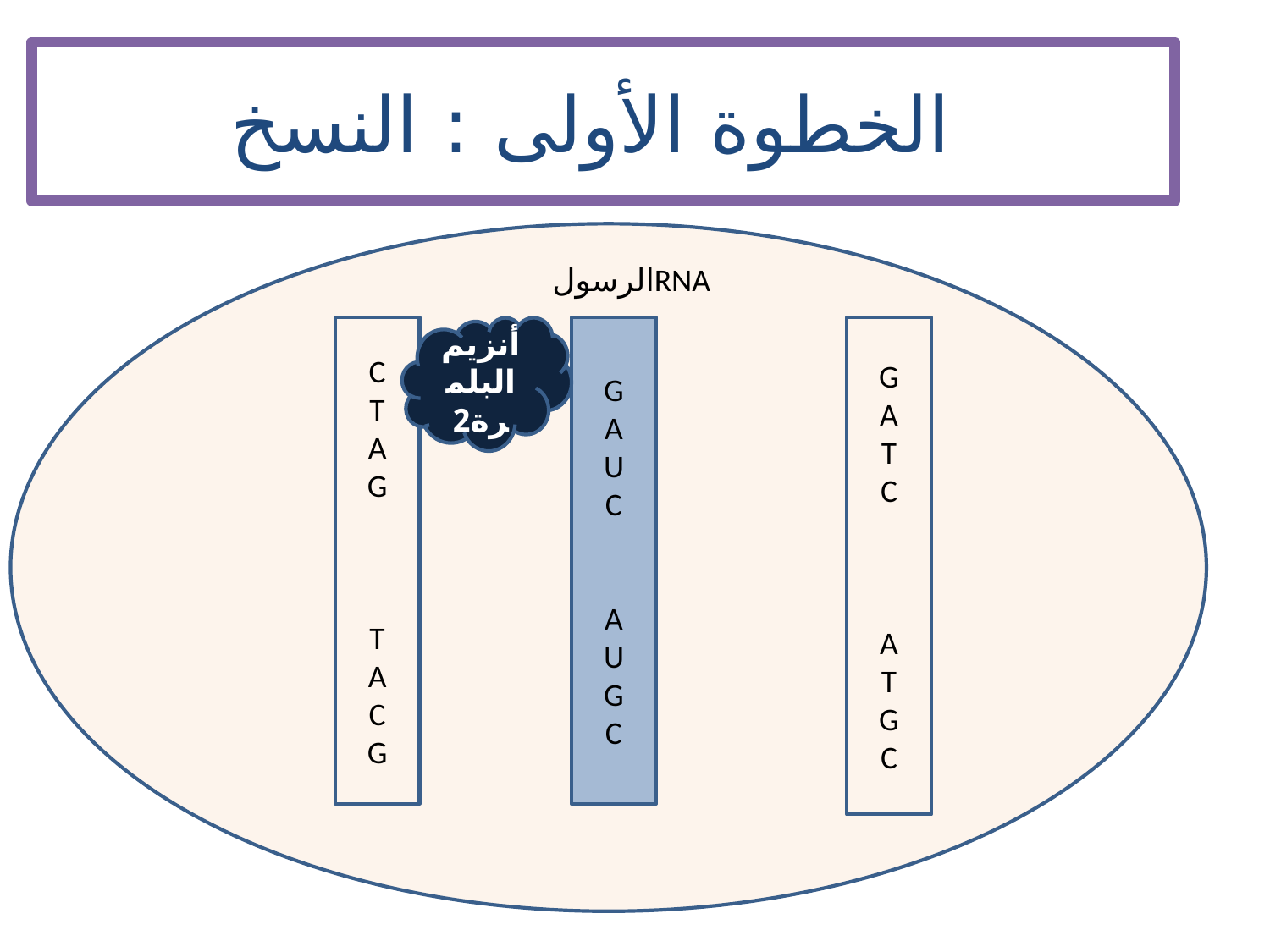

الخطوة الأولى : النسخ

الرسولRNA
C
T
A
G

T
A
C
G
أنزيم البلمرة2
G
A
U
C

A
U
G
C
G
A
T
C

A
T
G
C